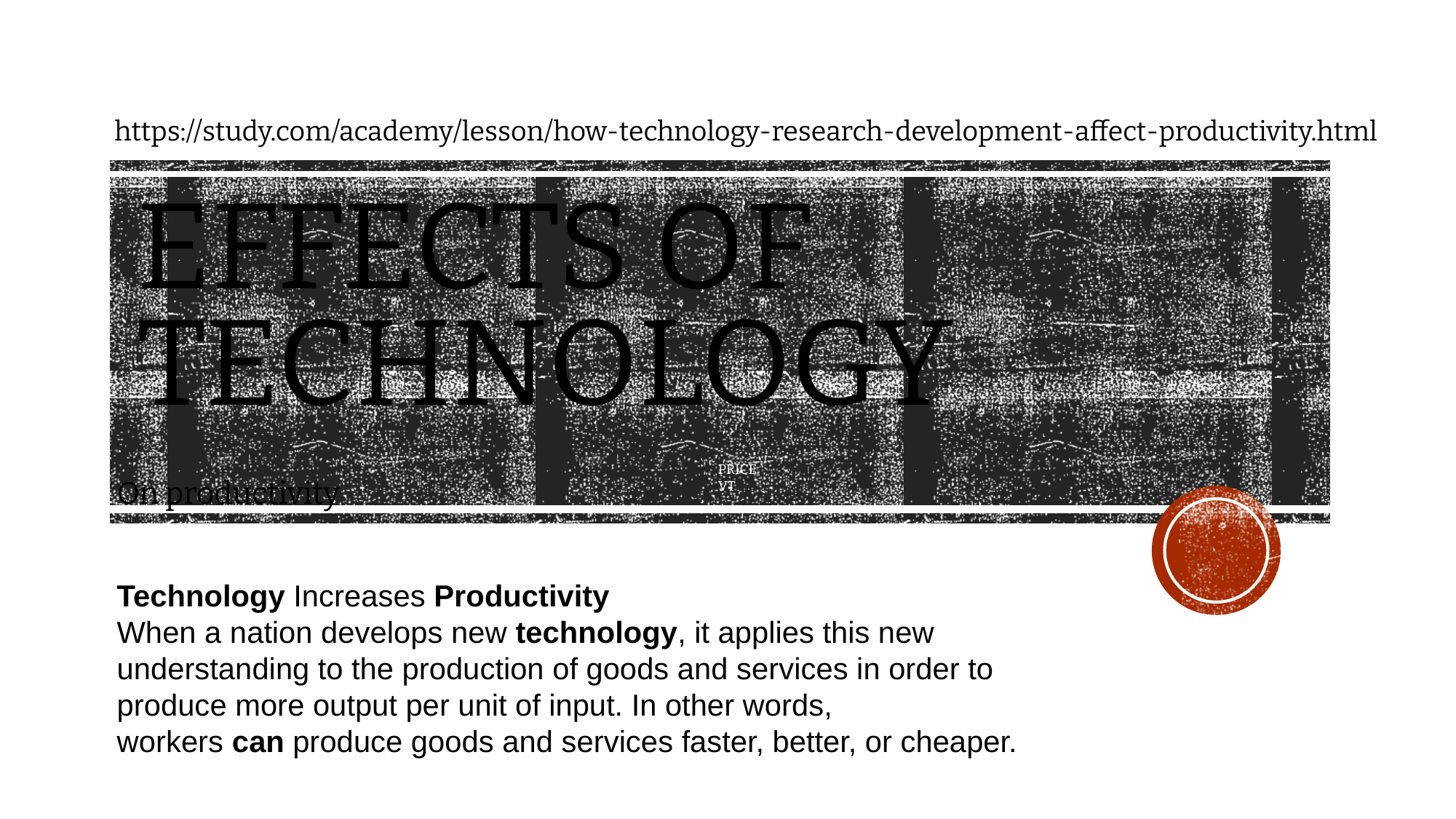

https://study.com/academy/lesson/how-technology-research-development-affect-productivity.html
# Effects of technology
PRICE
VT
On productivity
Technology Increases Productivity
When a nation develops new technology, it applies this new understanding to the production of goods and services in order to produce more output per unit of input. In other words, workers can produce goods and services faster, better, or cheaper.
Quantity
K. Shells